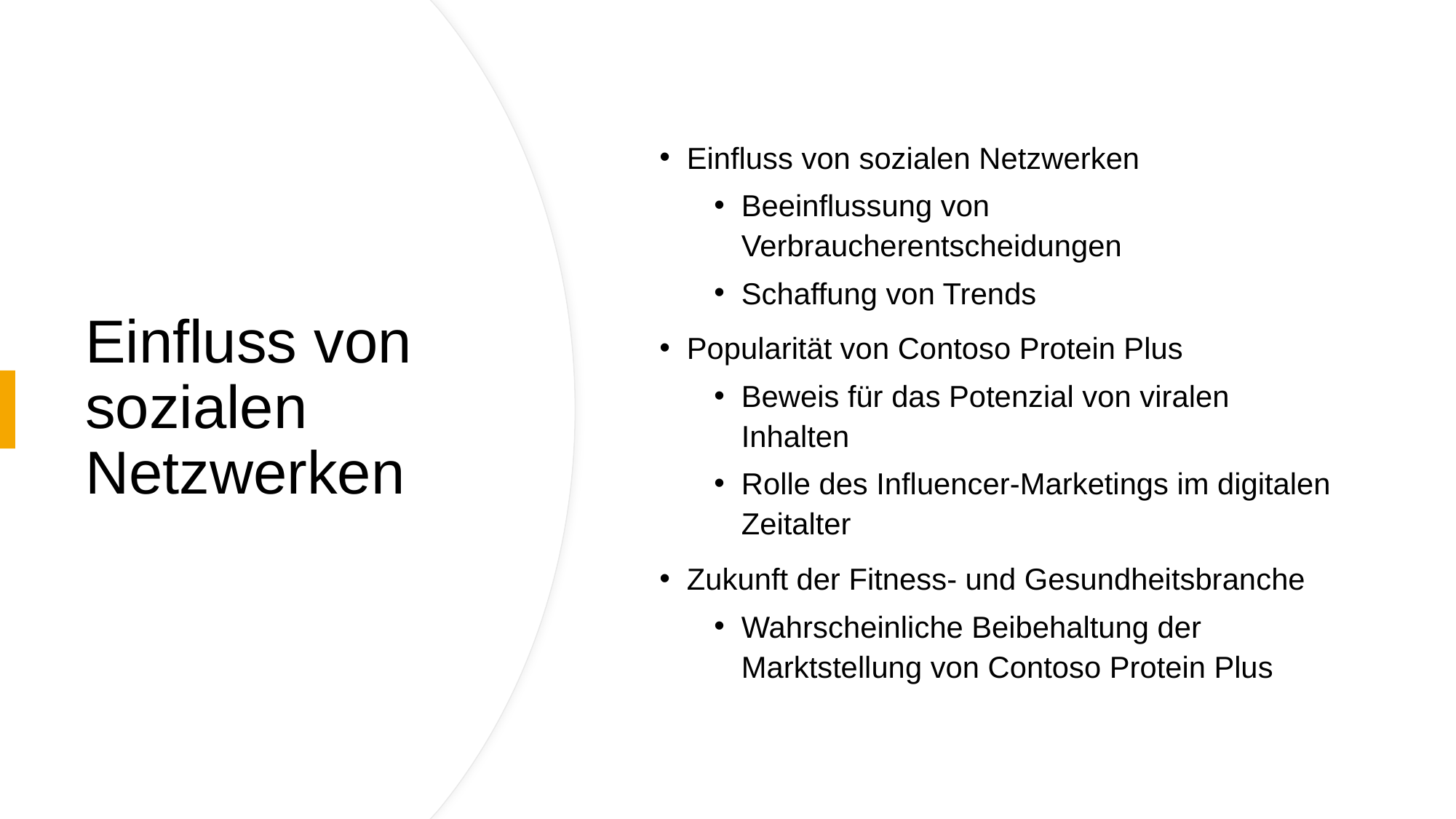

Einfluss von sozialen Netzwerken
Beeinflussung von Verbraucherentscheidungen
Schaffung von Trends
Popularität von Contoso Protein Plus
Beweis für das Potenzial von viralen Inhalten
Rolle des Influencer-Marketings im digitalen Zeitalter
Zukunft der Fitness- und Gesundheitsbranche
Wahrscheinliche Beibehaltung der Marktstellung von Contoso Protein Plus
# Einfluss von sozialen Netzwerken